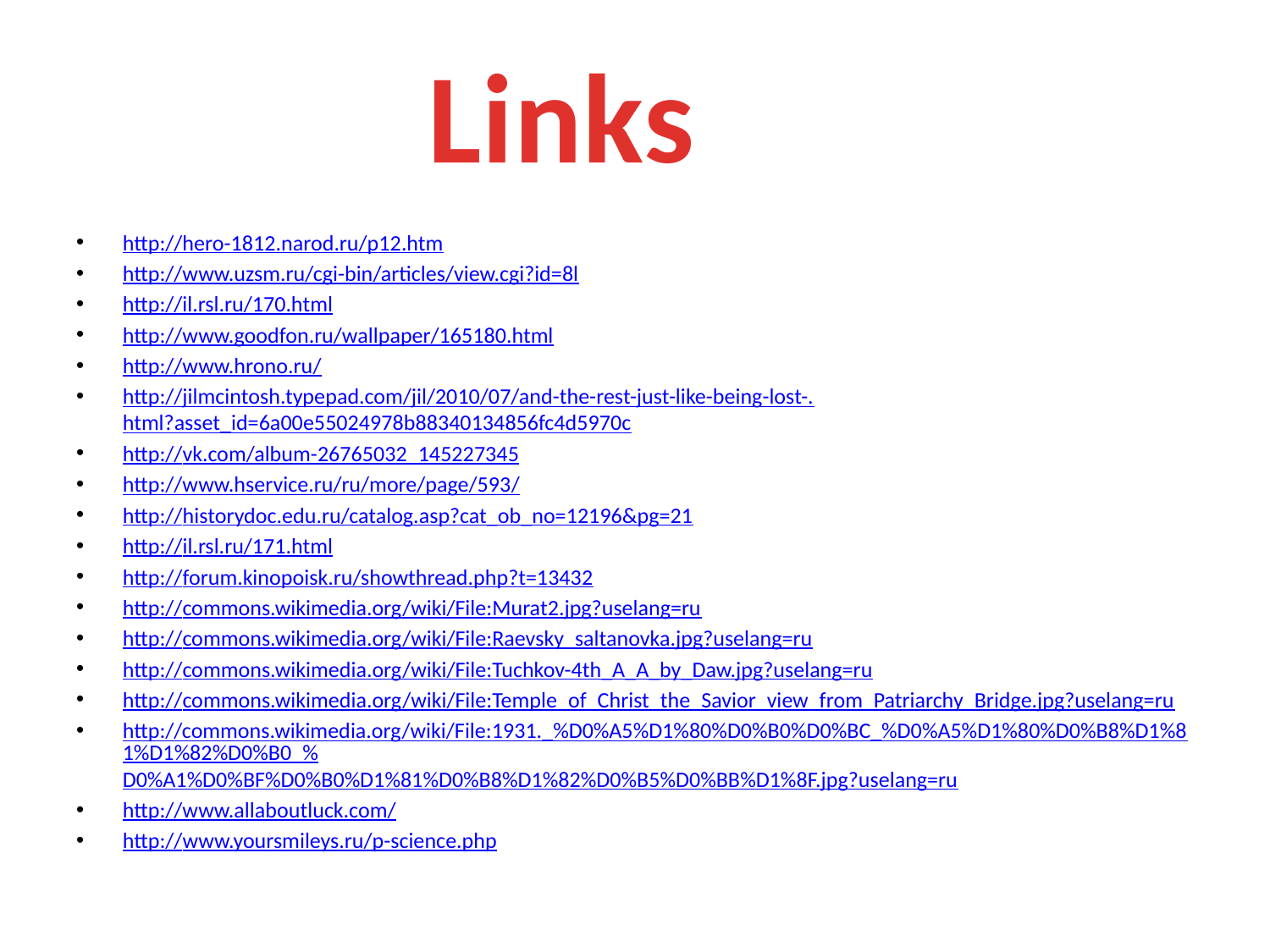

Links
http://hero-1812.narod.ru/p12.htm
http://www.uzsm.ru/cgi-bin/articles/view.cgi?id=8l
http://il.rsl.ru/170.html
http://www.goodfon.ru/wallpaper/165180.html
http://www.hrono.ru/
http://jilmcintosh.typepad.com/jil/2010/07/and-the-rest-just-like-being-lost-.html?asset_id=6a00e55024978b88340134856fc4d5970c
http://vk.com/album-26765032_145227345
http://www.hservice.ru/ru/more/page/593/
http://historydoc.edu.ru/catalog.asp?cat_ob_no=12196&pg=21
http://il.rsl.ru/171.html
http://forum.kinopoisk.ru/showthread.php?t=13432
http://commons.wikimedia.org/wiki/File:Murat2.jpg?uselang=ru
http://commons.wikimedia.org/wiki/File:Raevsky_saltanovka.jpg?uselang=ru
http://commons.wikimedia.org/wiki/File:Tuchkov-4th_A_A_by_Daw.jpg?uselang=ru
http://commons.wikimedia.org/wiki/File:Temple_of_Christ_the_Savior_view_from_Patriarchy_Bridge.jpg?uselang=ru
http://commons.wikimedia.org/wiki/File:1931._%D0%A5%D1%80%D0%B0%D0%BC_%D0%A5%D1%80%D0%B8%D1%81%D1%82%D0%B0_%D0%A1%D0%BF%D0%B0%D1%81%D0%B8%D1%82%D0%B5%D0%BB%D1%8F.jpg?uselang=ru
http://www.allaboutluck.com/
http://www.yoursmileys.ru/p-science.php